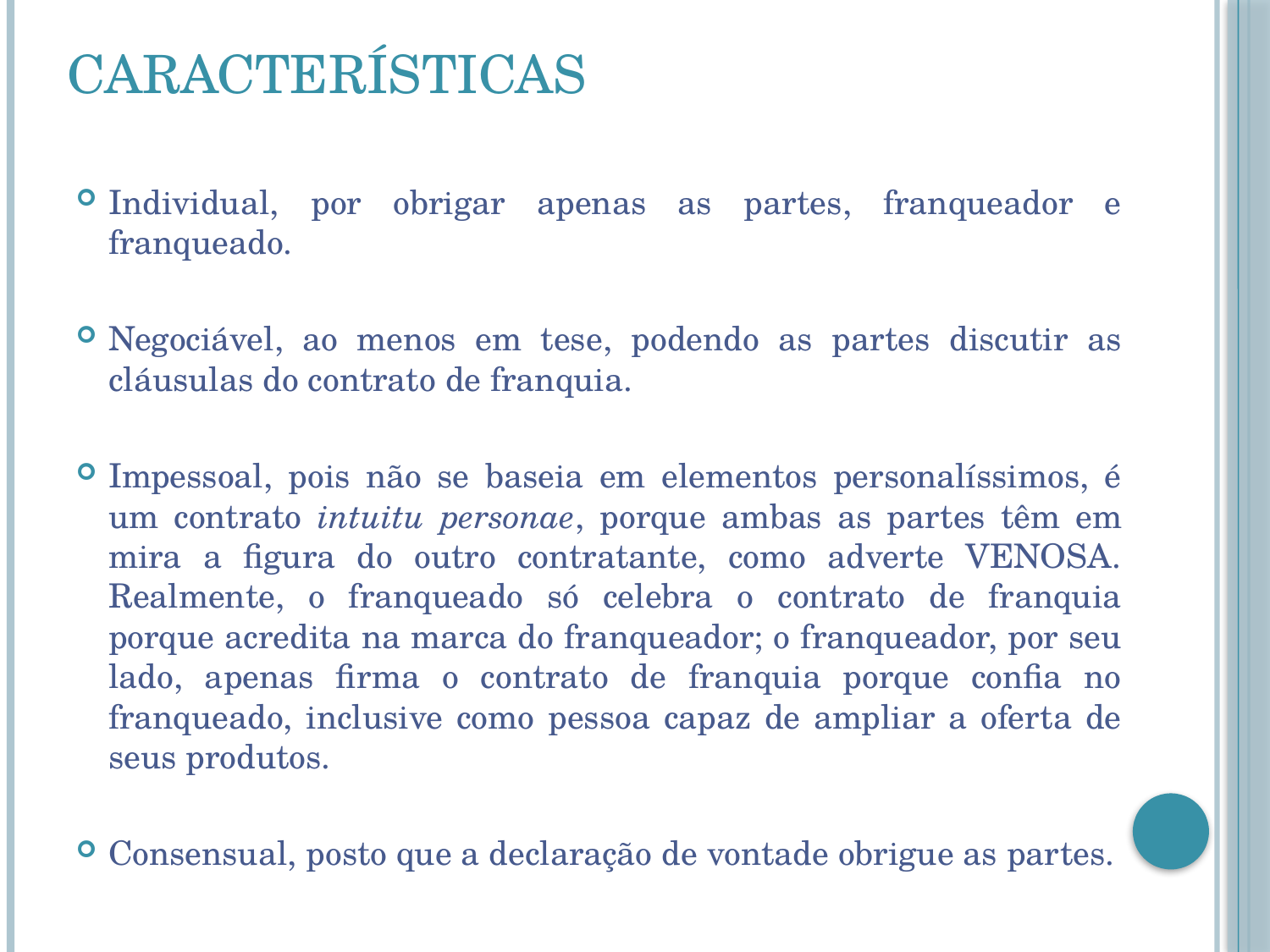

# Características

Individual, por obrigar apenas as partes, franqueador e franqueado.

Negociável, ao menos em tese, podendo as partes discutir as cláusulas do contrato de franquia.

Impessoal, pois não se baseia em elementos personalíssimos, é um contrato intuitu personae, porque ambas as partes têm em mira a figura do outro contratante, como adverte VENOSA. Realmente, o franqueado só celebra o contrato de franquia porque acredita na marca do franqueador; o franqueador, por seu lado, apenas firma o contrato de franquia porque confia no franqueado, inclusive como pessoa capaz de ampliar a oferta de seus produtos.

Consensual, posto que a declaração de vontade obrigue as partes.